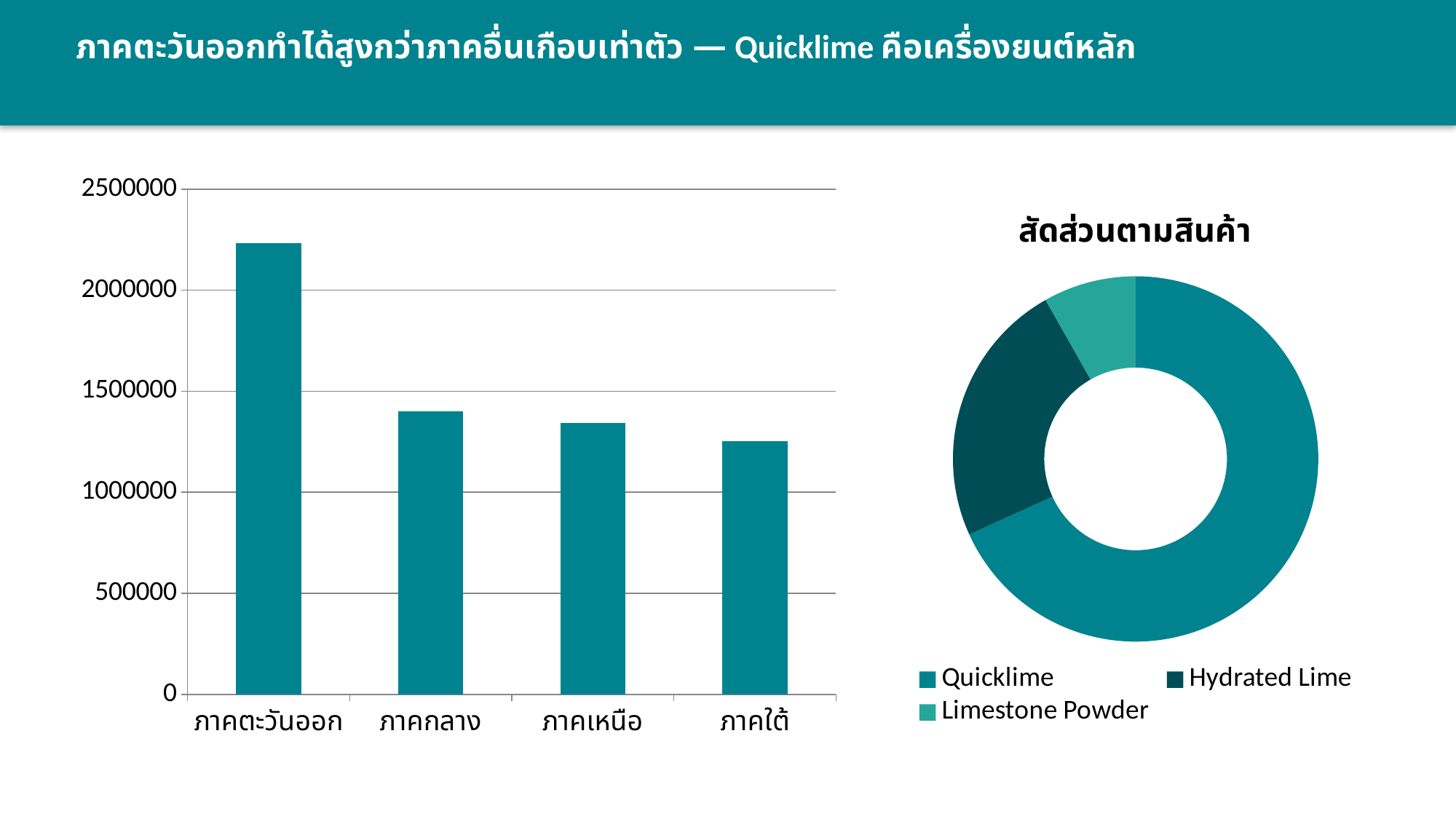

ภาคตะวันออกทำได้สูงกว่าภาคอื่นเกือบเท่าตัว — Quicklime คือเครื่องยนต์หลัก

### Chart

| Category | ยอดขาย (THB) |
|---|---|
| ภาคตะวันออก | 2234700.0 |
| ภาคกลาง | 1402750.0 |
| ภาคเหนือ | 1344000.0 |
| ภาคใต้ | 1254300.0 |

### Chart: สัดส่วนตามสินค้า

| Category | mix |
|---|---|
| Quicklime | 4254250.0 |
| Hydrated Lime | 1469800.0 |
| Limestone Powder | 511700.0 |